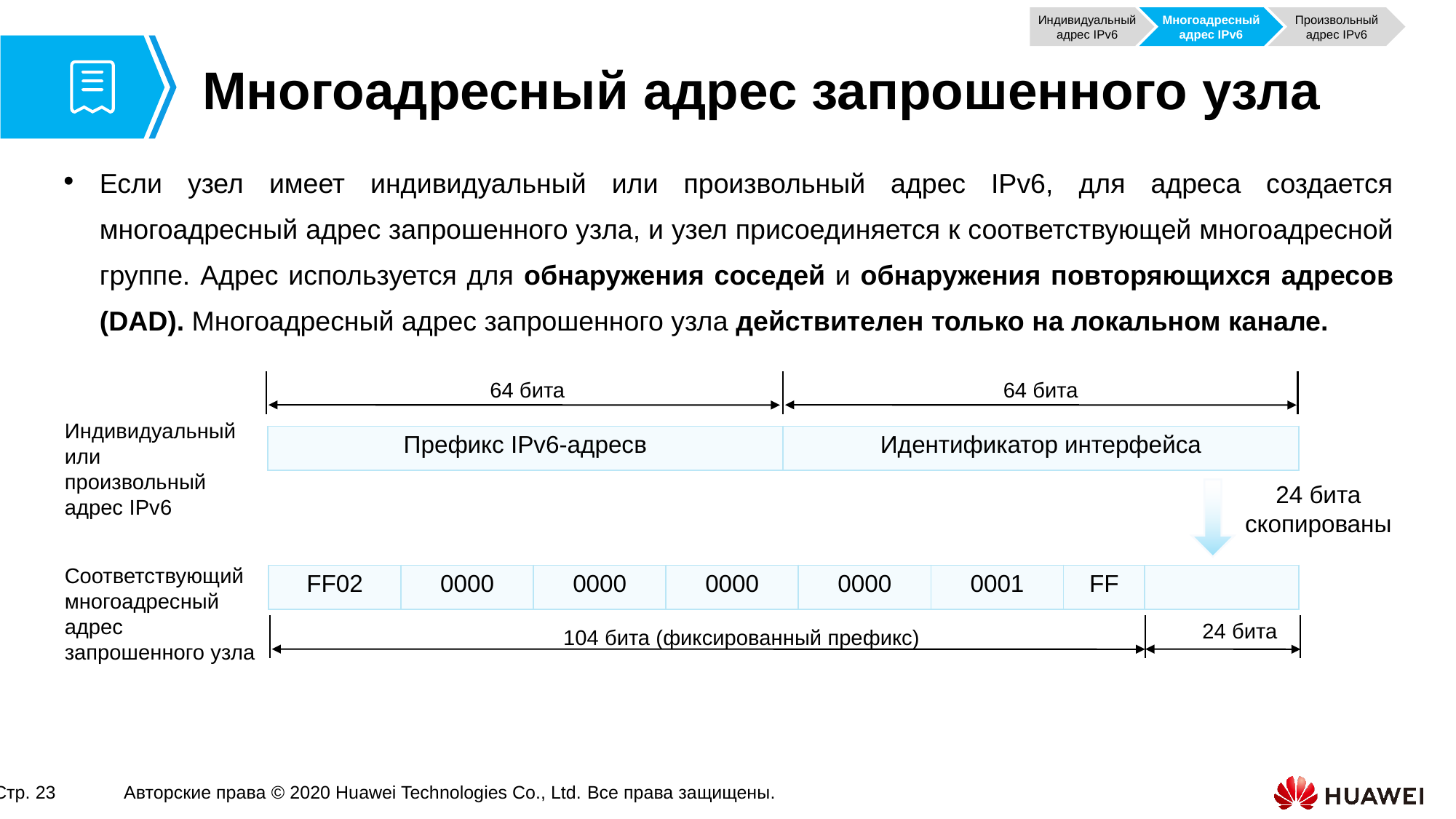

Индивидуальный адрес IPv6
Многоадресный адрес IPv6
Произвольный адрес IPv6
# Многоадресный адрес запрошенного узла
Если узел имеет индивидуальный или произвольный адрес IPv6, для адреса создается многоадресный адрес запрошенного узла, и узел присоединяется к соответствующей многоадресной группе. Адрес используется для обнаружения соседей и обнаружения повторяющихся адресов (DAD). Многоадресный адрес запрошенного узла действителен только на локальном канале.
64 бита
64 бита
Индивидуальный или
произвольный адрес IPv6
| Префикс IPv6-адресв | Идентификатор интерфейса |
| --- | --- |
24 бита
скопированы

Соответствующий
многоадресный адрес
запрошенного узла
| FF02 | 0000 | 0000 | 0000 | 0000 | 0001 | FF |  |
| --- | --- | --- | --- | --- | --- | --- | --- |
24 бита
104 бита (фиксированный префикс)